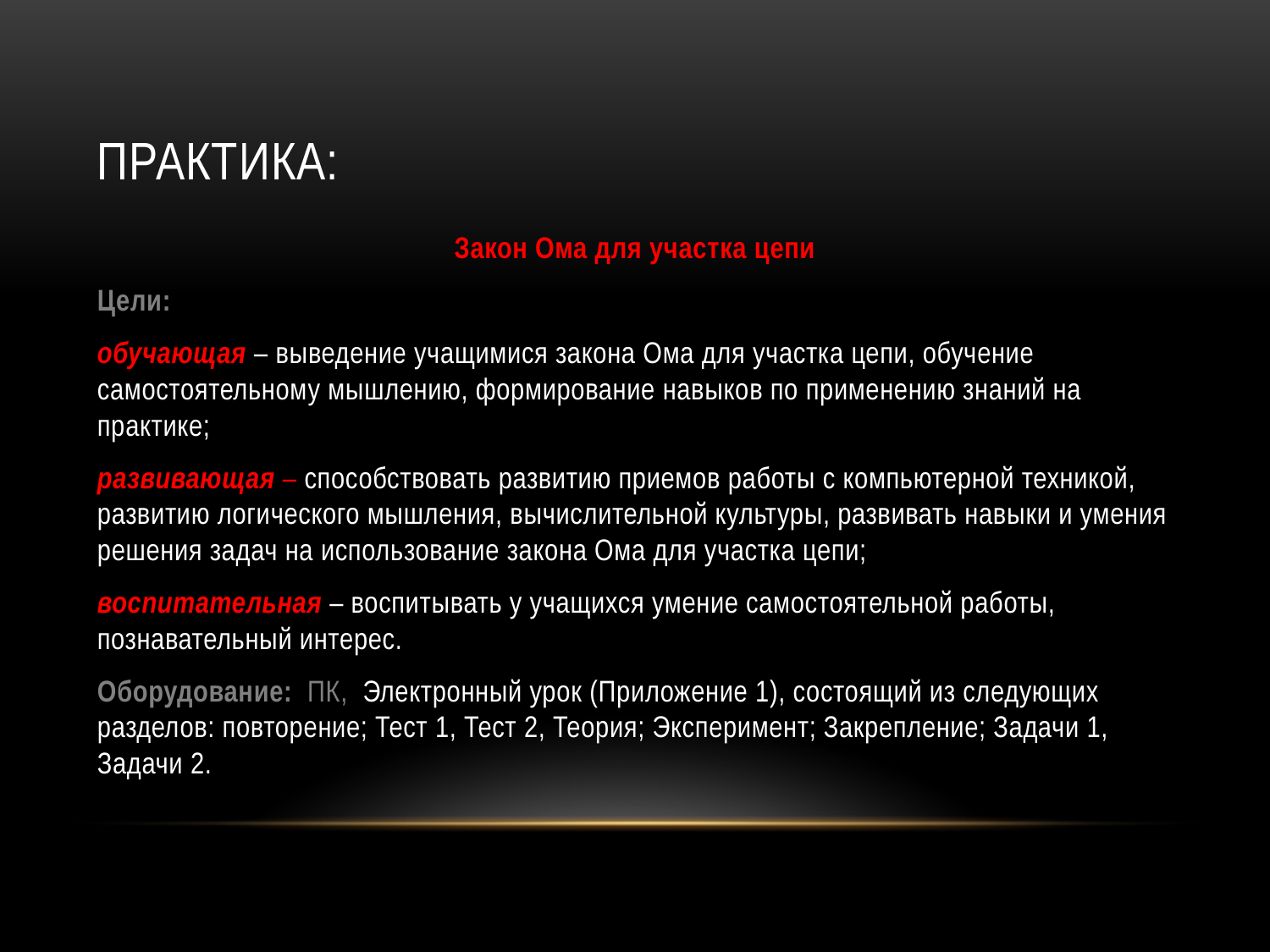

# Практика:
Закон Ома для участка цепи
Цели:
обучающая – выведение учащимися закона Ома для участка цепи, обучение самостоятельному мышлению, формирование навыков по применению знаний на практике;
развивающая – способствовать развитию приемов работы с компьютерной техникой, развитию логического мышления, вычислительной культуры, развивать навыки и умения решения задач на использование закона Ома для участка цепи;
воспитательная – воспитывать у учащихся умение самостоятельной работы, познавательный интерес.
Оборудование:  ПК,  Электронный урок (Приложение 1), состоящий из следующих разделов: повторение; Тест 1, Тест 2, Теория; Эксперимент; Закрепление; Задачи 1, Задачи 2.